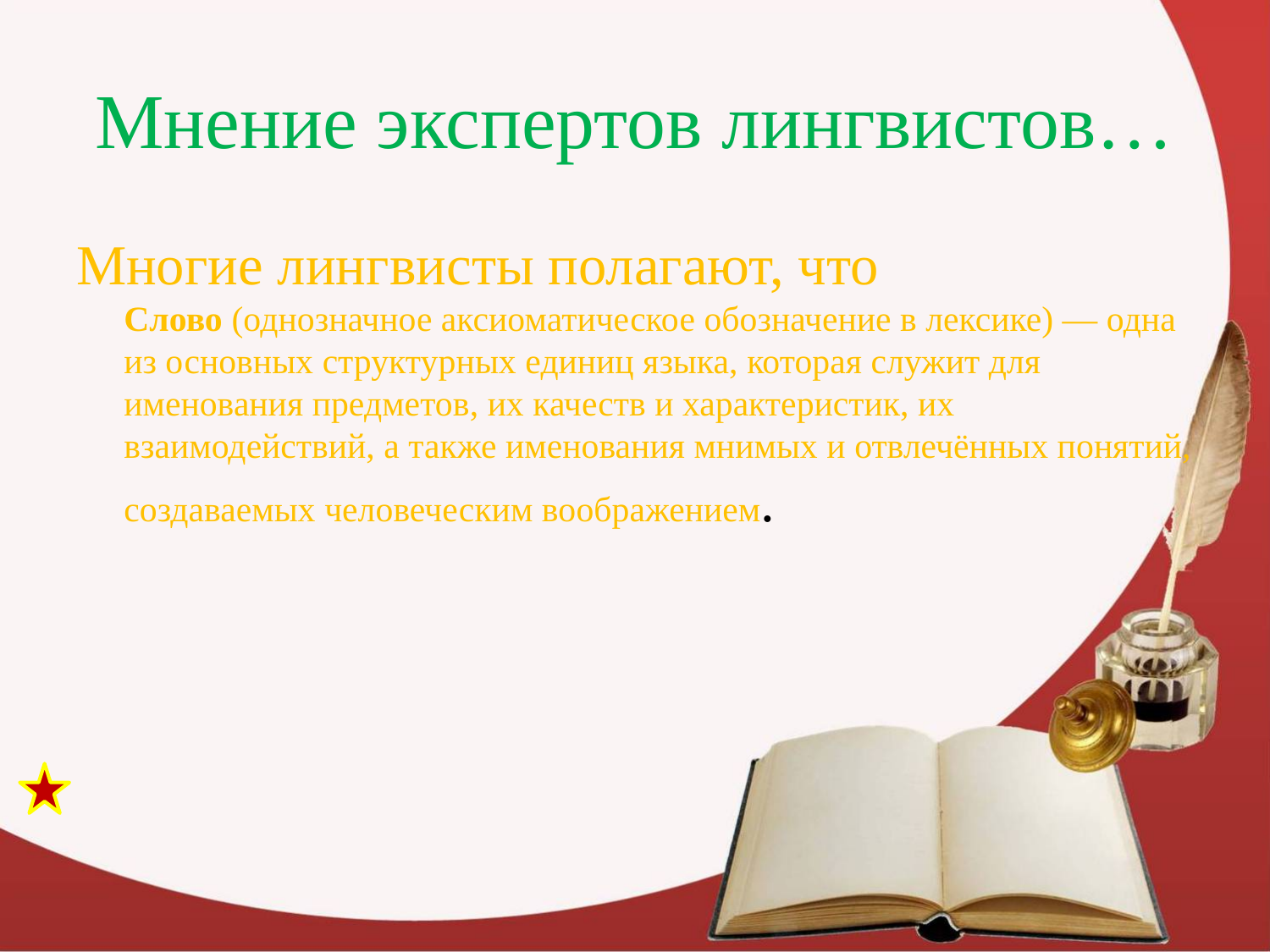

# Мнение экспертов лингвистов…
Многие лингвисты полагают, что Слово (однозначное аксиоматическое обозначение в лексике) — одна из основных структурных единиц языка, которая служит для именования предметов, их качеств и характеристик, их взаимодействий, а также именования мнимых и отвлечённых понятий, создаваемых человеческим воображением.